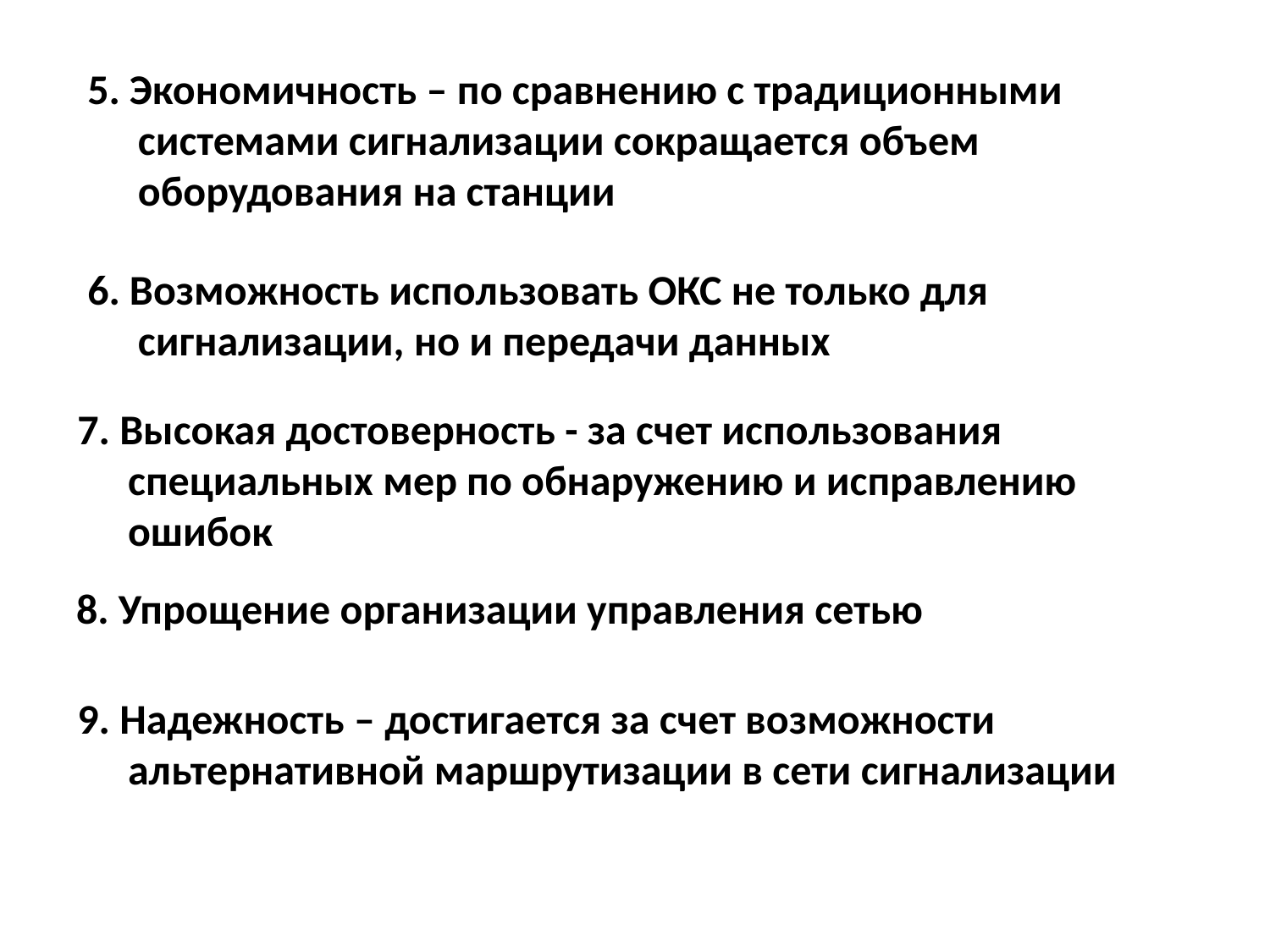

5. Экономичность – по сравнению с традиционными системами сигнализации сокращается объем оборудования на станции
6. Возможность использовать ОКС не только для сигнализации, но и передачи данных
7. Высокая достоверность - за счет использования специальных мер по обнаружению и исправлению ошибок
8. Упрощение организации управления сетью
9. Надежность – достигается за счет возможности альтернативной маршрутизации в сети сигнализации